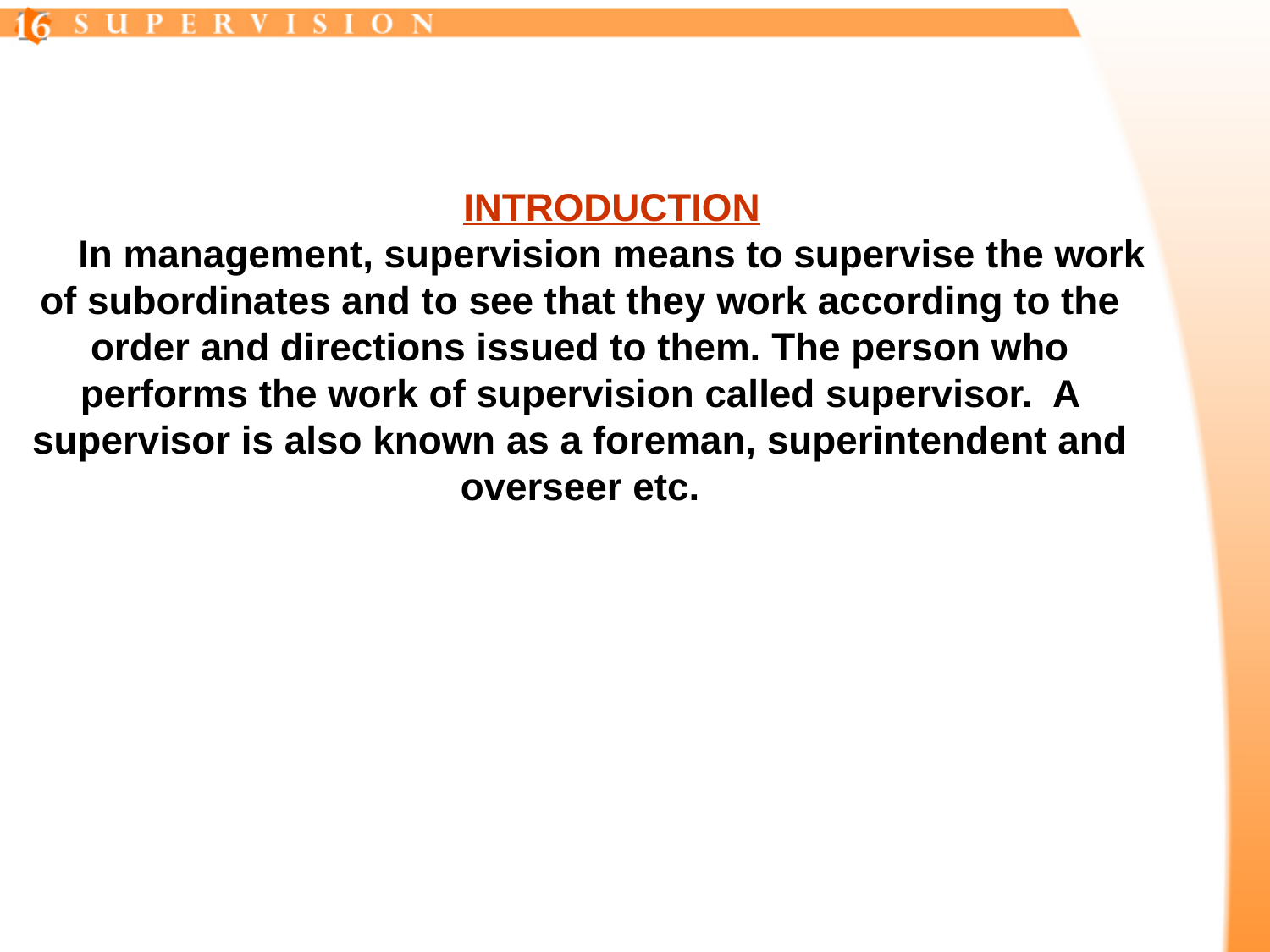

INTRODUCTION
In management, supervision means to supervise the work of subordinates and to see that they work according to the order and directions issued to them. The person who performs the work of supervision called supervisor.  A supervisor is also known as a foreman, superintendent and overseer etc.